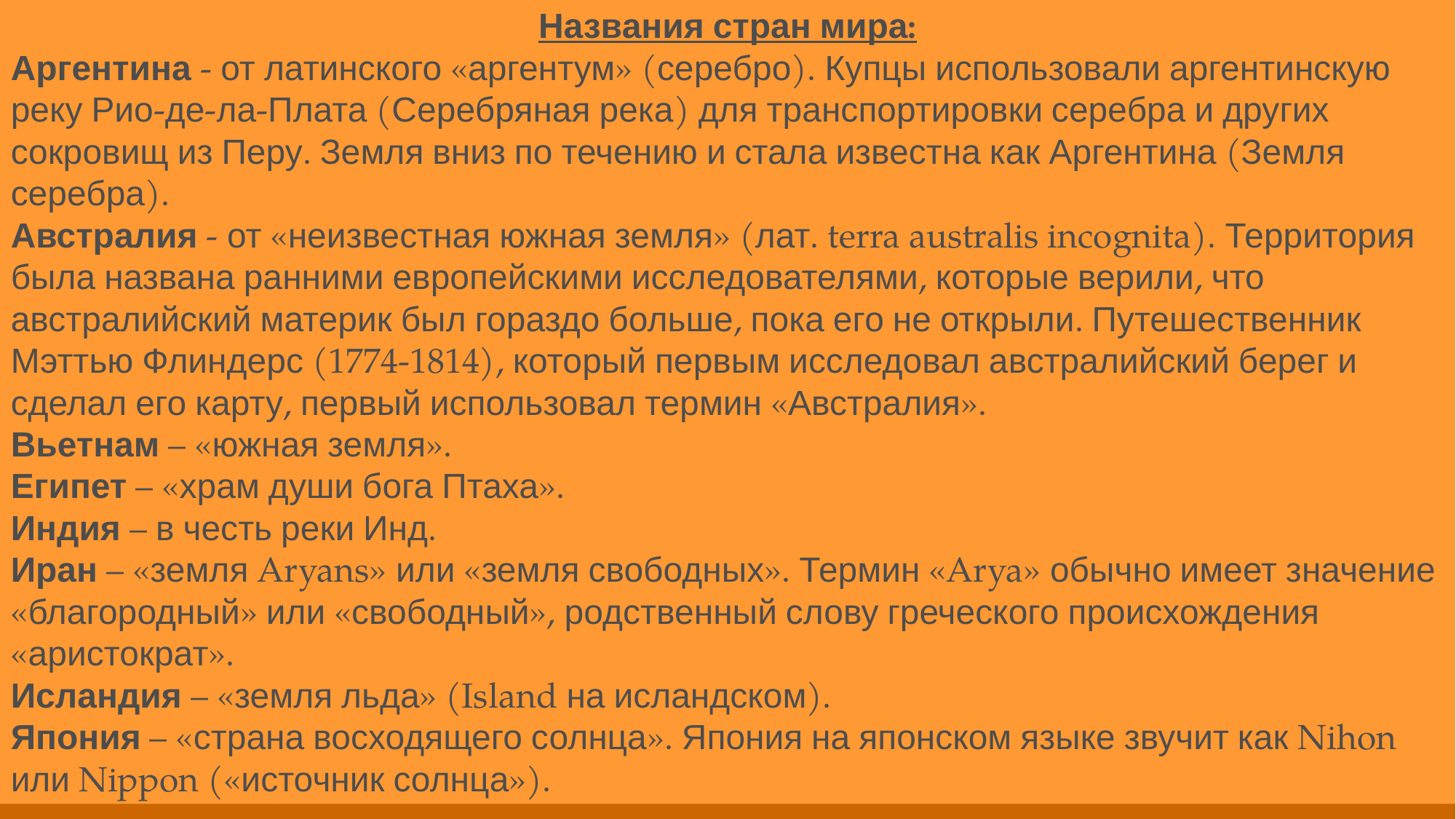

Названия стран мира:
Аргентина - от латинского «аргентум» (серебро). Купцы использовали аргентинскую реку Рио-де-ла-Плата (Серебряная река) для транспортировки серебра и других сокровищ из Перу. Земля вниз по течению и стала известна как Аргентина (Земля серебра).
Австралия - от «неизвестная южная земля» (лат. terra australis incognita). Территория была названа ранними европейскими исследователями, которые верили, что австралийский материк был гораздо больше, пока его не открыли. Путешественник Мэттью Флиндерс (1774-1814), который первым исследовал австралийский берег и сделал его карту, первый использовал термин «Австралия».
Вьетнам – «южная земля».
Египет – «храм души бога Птаха».
Индия – в честь реки Инд.
Иран – «земля Aryans» или «земля свободных». Термин «Arya» обычно имеет значение «благородный» или «свободный», родственный слову греческого происхождения «аристократ».
Исландия – «земля льда» (Island на исландском).
Япония – «страна восходящего солнца». Япония на японском языке звучит как Nihon или Nippon («источник солнца»).